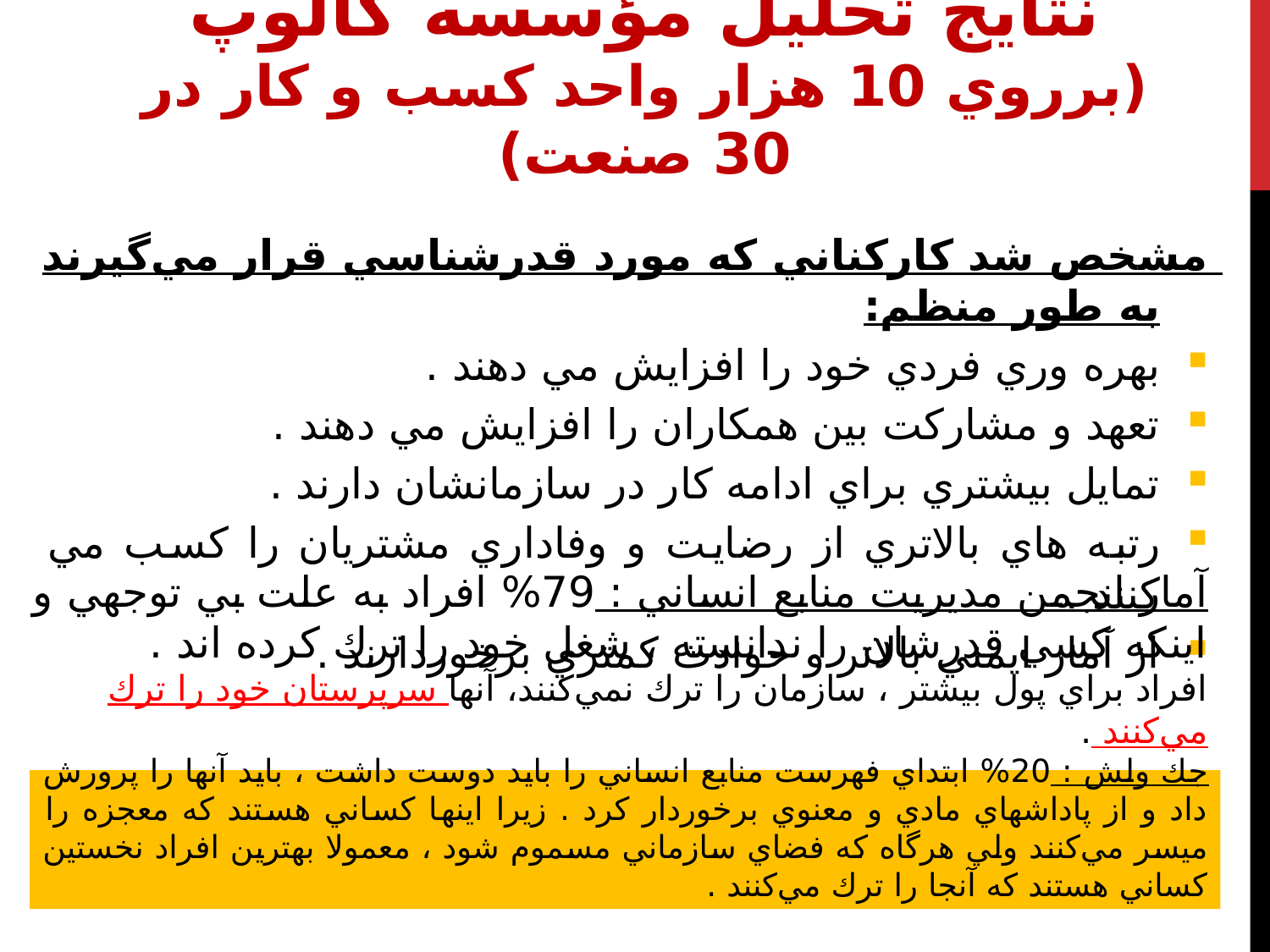

نتايج تحليل مؤسسه گالوپ
(برروي 10 هزار واحد كسب و كار در 30 صنعت)
مشخص شد كاركناني كه مورد قدرشناسي قرار مي‌گيرند به طور منظم:
بهره ‌وري فردي خود را افزايش مي دهند .
تعهد و مشاركت بين همكاران را افزايش مي دهند .
تمايل بيشتري براي ادامه كار در سازمانشان دارند .
رتبه هاي بالاتري از رضايت و وفاداري مشتريان را كسب مي كنند .
از آمار ايمني بالاتر و حوادث كمتري برخوردارند .
آمار انجمن مديريت منابع انساني : 79% افراد به علت بي توجهي و اينكه كسي قدرشان را ندانسته ، شغل خود را ترك كرده اند .
افراد براي پول بيشتر ، سازمان را ترك نمي‌كنند، آنها سرپرستان خود را ترك مي‌كنند .
جك ولش : 20% ابتداي فهرست منابع انساني را بايد دوست داشت ، بايد آنها را پرورش داد و از پاداشهاي مادي و معنوي برخوردار كرد . زيرا اينها كساني هستند كه معجزه را ميسر مي‌كنند ولي هرگاه كه فضاي سازماني مسموم شود ، معمولا بهترين افراد نخستين كساني هستند كه آنجا را ترك مي‌كنند .